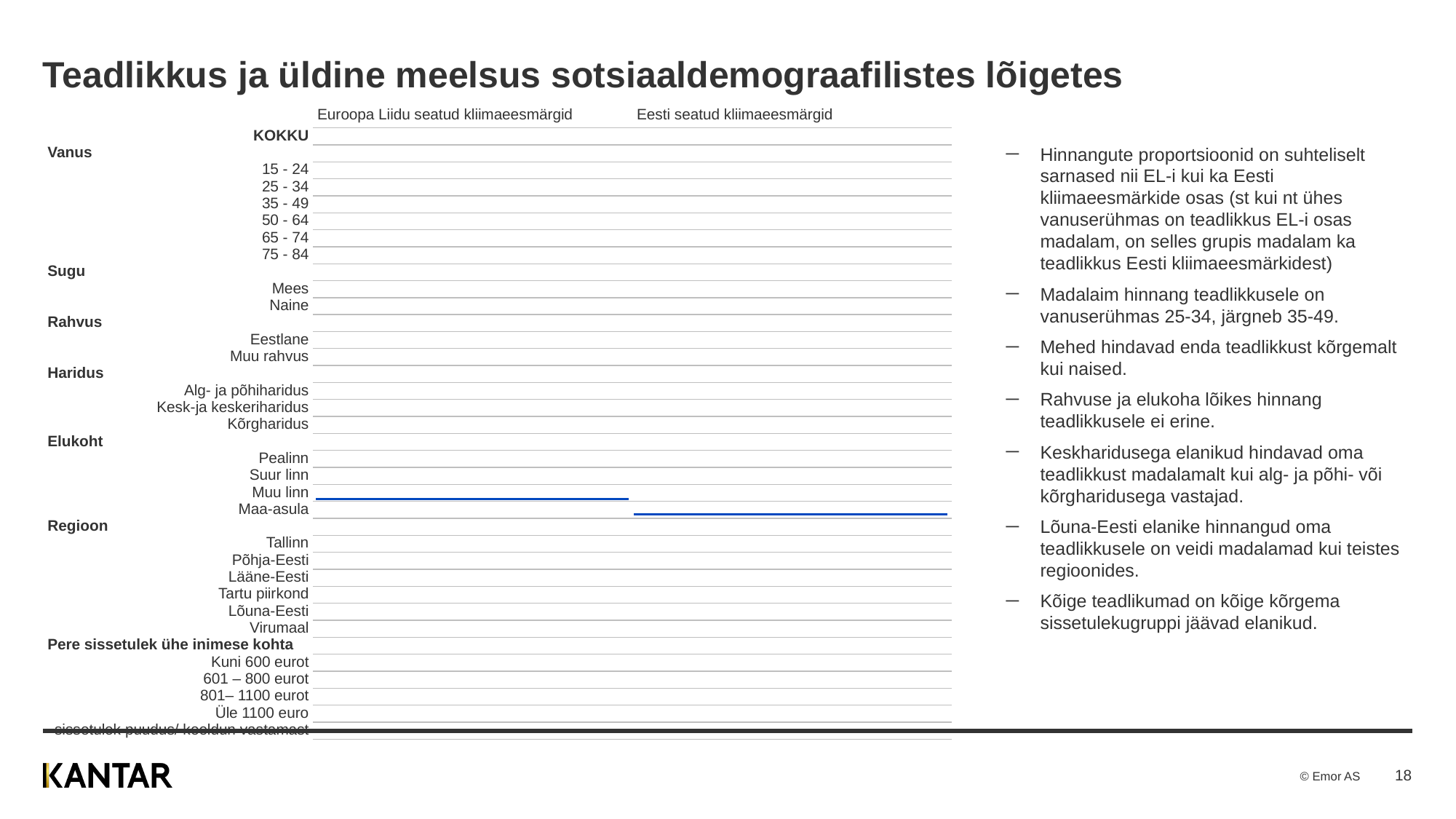

# Teadlikkus ja üldine meelsus sotsiaaldemograafilistes lõigetes
|  | Euroopa Liidu seatud kliimaeesmärgid | Eesti seatud kliimaeesmärgid |
| --- | --- | --- |
| KOKKU |  |  |
| Vanus |  |  |
| 15 - 24 |  |  |
| 25 - 34 |  |  |
| 35 - 49 |  |  |
| 50 - 64 |  |  |
| 65 - 74 |  |  |
| 75 - 84 |  |  |
| Sugu |  |  |
| Mees |  |  |
| Naine |  |  |
| Rahvus |  |  |
| Eestlane |  |  |
| Muu rahvus |  |  |
| Haridus |  |  |
| Alg- ja põhiharidus |  |  |
| Kesk-ja keskeriharidus |  |  |
| Kõrgharidus |  |  |
| Elukoht |  |  |
| Pealinn |  |  |
| Suur linn |  |  |
| Muu linn |  |  |
| Maa-asula |  |  |
| Regioon |  |  |
| Tallinn |  |  |
| Põhja-Eesti |  |  |
| Lääne-Eesti |  |  |
| Tartu piirkond |  |  |
| Lõuna-Eesti |  |  |
| Virumaal |  |  |
| Pere sissetulek ühe inimese kohta |  |  |
| Kuni 600 eurot |  |  |
| 601 – 800 eurot |  |  |
| 801– 1100 eurot |  |  |
| Üle 1100 euro |  |  |
| sissetulek puudus/ keeldun vastamast |  |  |

[unsupported chart]

[unsupported chart]

Hinnangute proportsioonid on suhteliselt sarnased nii EL-i kui ka Eesti kliimaeesmärkide osas (st kui nt ühes vanuserühmas on teadlikkus EL-i osas madalam, on selles grupis madalam ka teadlikkus Eesti kliimaeesmärkidest)
Madalaim hinnang teadlikkusele on vanuserühmas 25-34, järgneb 35-49.
Mehed hindavad enda teadlikkust kõrgemalt kui naised.
Rahvuse ja elukoha lõikes hinnang teadlikkusele ei erine.
Keskharidusega elanikud hindavad oma teadlikkust madalamalt kui alg- ja põhi- või kõrgharidusega vastajad.
Lõuna-Eesti elanike hinnangud oma teadlikkusele on veidi madalamad kui teistes regioonides.
Kõige teadlikumad on kõige kõrgema sissetulekugruppi jäävad elanikud.
18